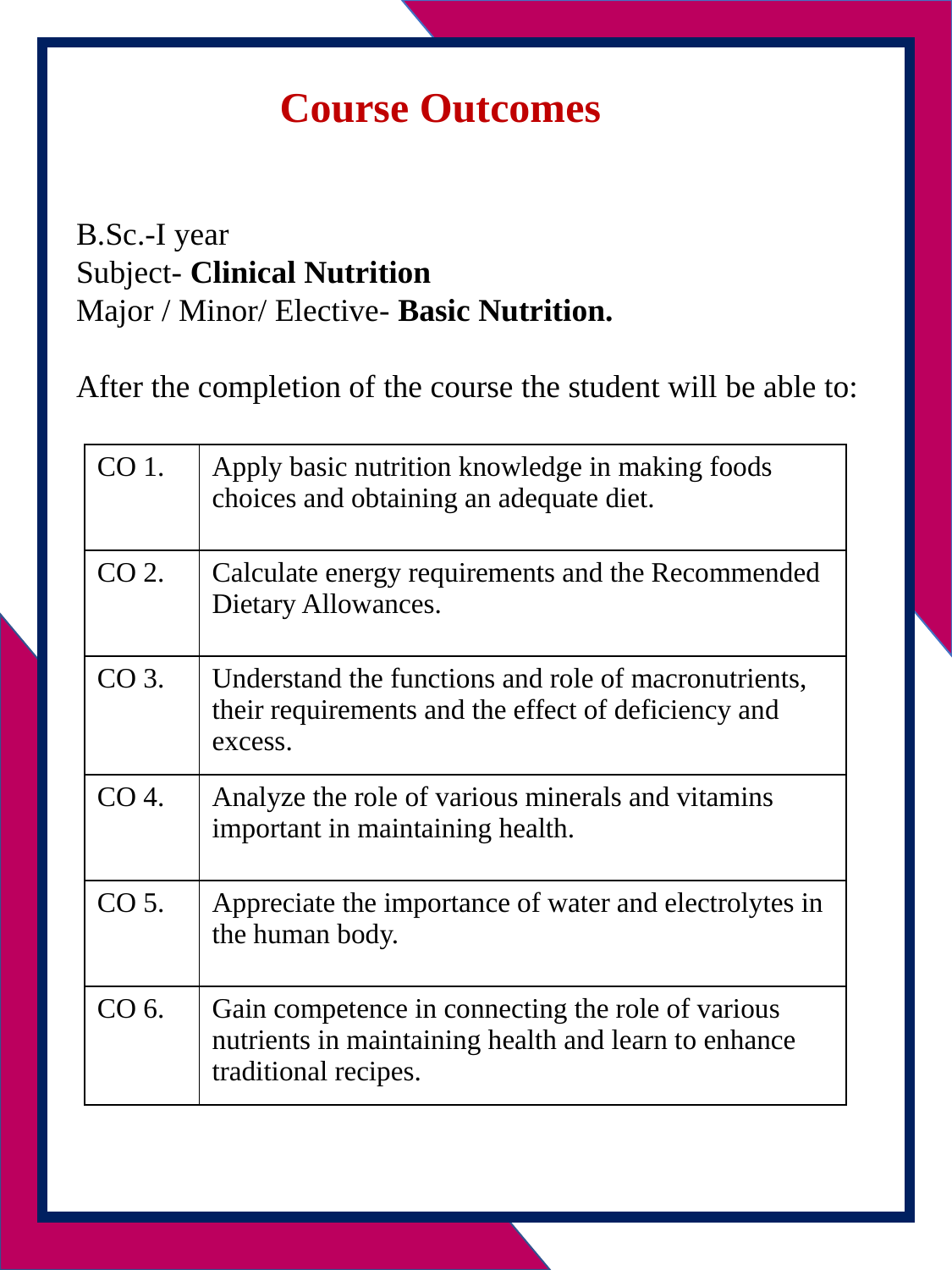

B.Sc.-I year
Subject- Clinical Nutrition
Major / Minor/ Elective- Basic Nutrition.

After the completion of the course the student will be able to:
Course Outcomes
| CO 1. | Apply basic nutrition knowledge in making foods choices and obtaining an adequate diet. |
| --- | --- |
| CO 2. | Calculate energy requirements and the Recommended Dietary Allowances. |
| CO 3. | Understand the functions and role of macronutrients, their requirements and the effect of deficiency and excess. |
| CO 4. | Analyze the role of various minerals and vitamins important in maintaining health. |
| CO 5. | Appreciate the importance of water and electrolytes in the human body. |
| CO 6. | Gain competence in connecting the role of various nutrients in maintaining health and learn to enhance traditional recipes. |